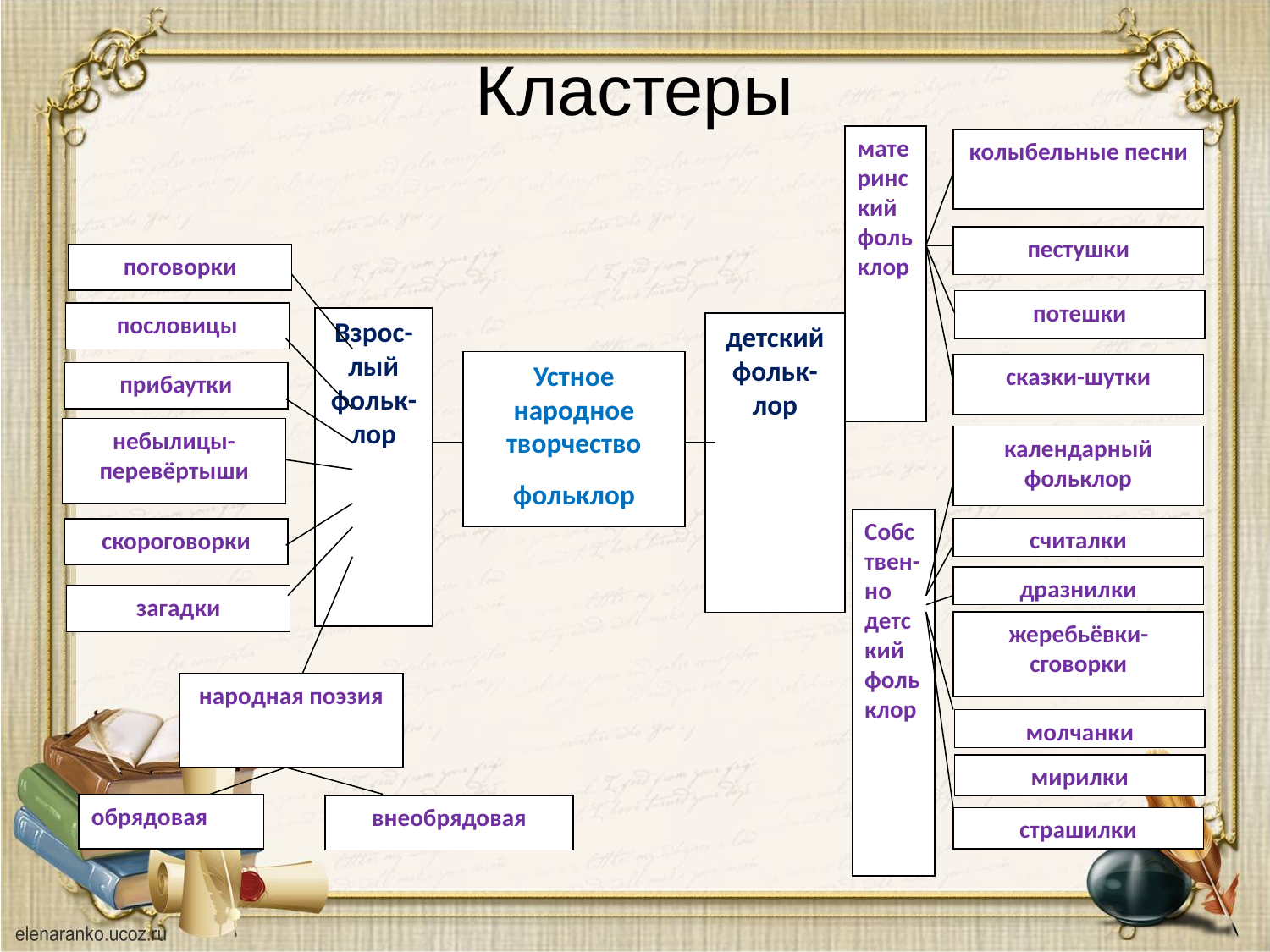

# Кластеры
материнский фольклор
колыбельные песни
пестушки
потешки
сказки-шутки
календарный фольклор
считалки
Взрос-лый фольк-лор
детский фольк-лор
Устное народное творчество
фольклор
дразнилки
жеребьёвки-сговорки
молчанки
мирилки
страшилки
Собствен-но детский фольклор
народная поэзия
обрядовая
внеобрядовая
поговорки
пословицы
прибаутки
небылицы-перевёртыши
скороговорки
загадки